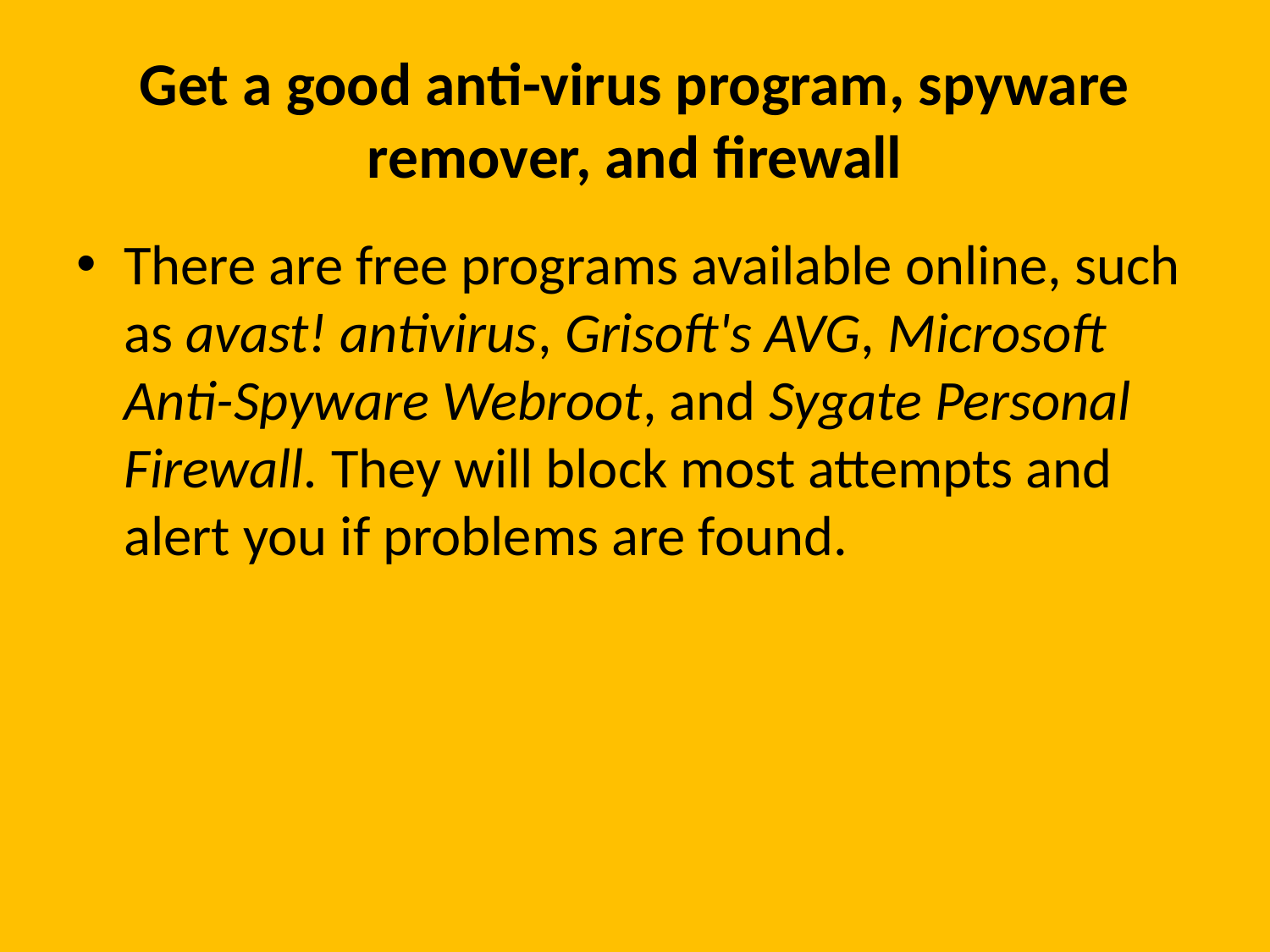

# Get a good anti-virus program, spyware remover, and firewall
There are free programs available online, such as avast! antivirus, Grisoft's AVG, Microsoft Anti-Spyware Webroot, and Sygate Personal Firewall. They will block most attempts and alert you if problems are found.